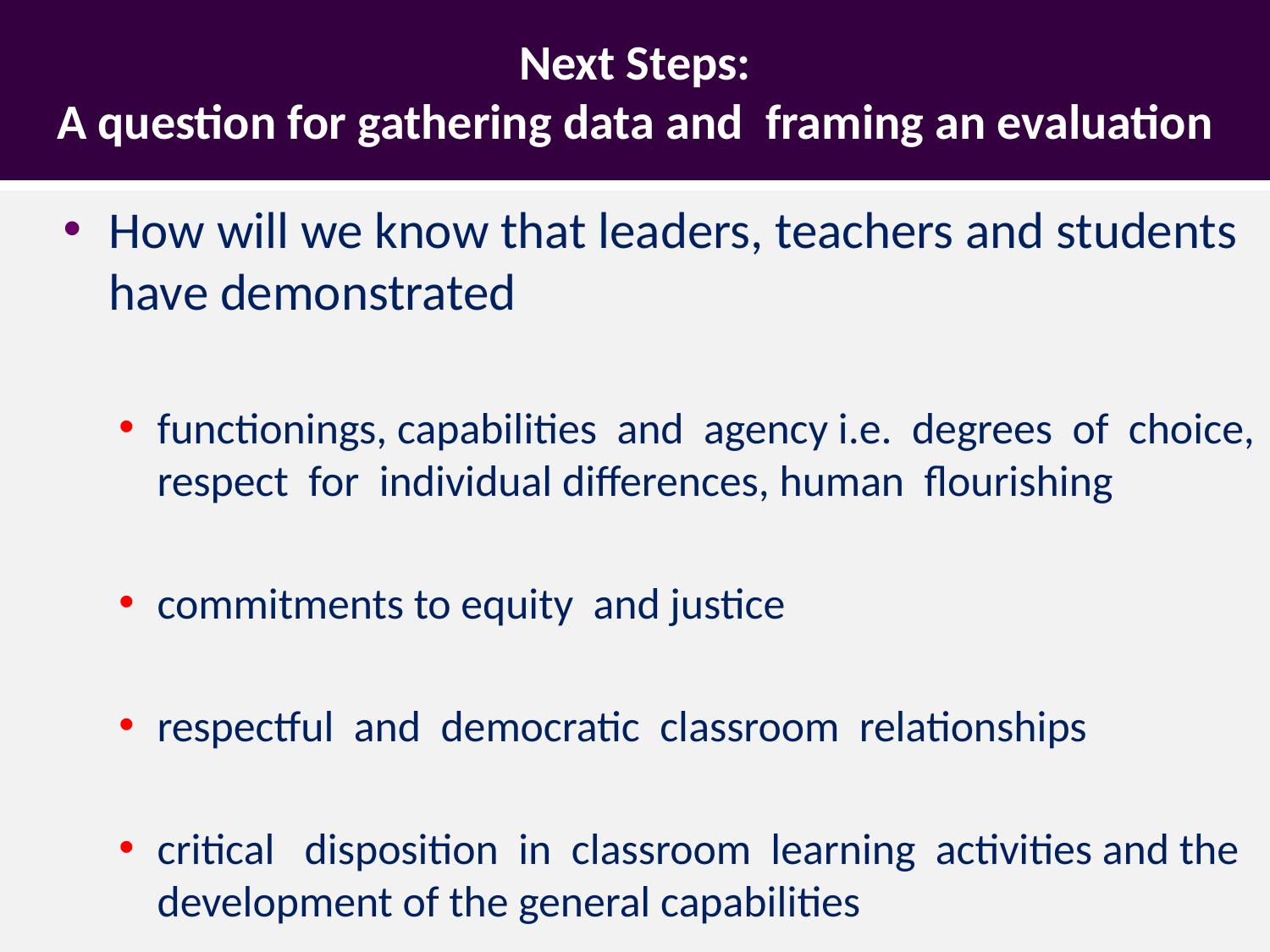

# Next Steps: A question for gathering data and  framing an evaluation
How will we know that leaders, teachers and students have demonstrated

functionings, capabilities  and  agency i.e.  degrees  of  choice, respect  for  individual differences, human  flourishing

commitments to equity  and justice

respectful  and  democratic  classroom  relationships

critical   disposition  in  classroom  learning  activities and the development of the general capabilities